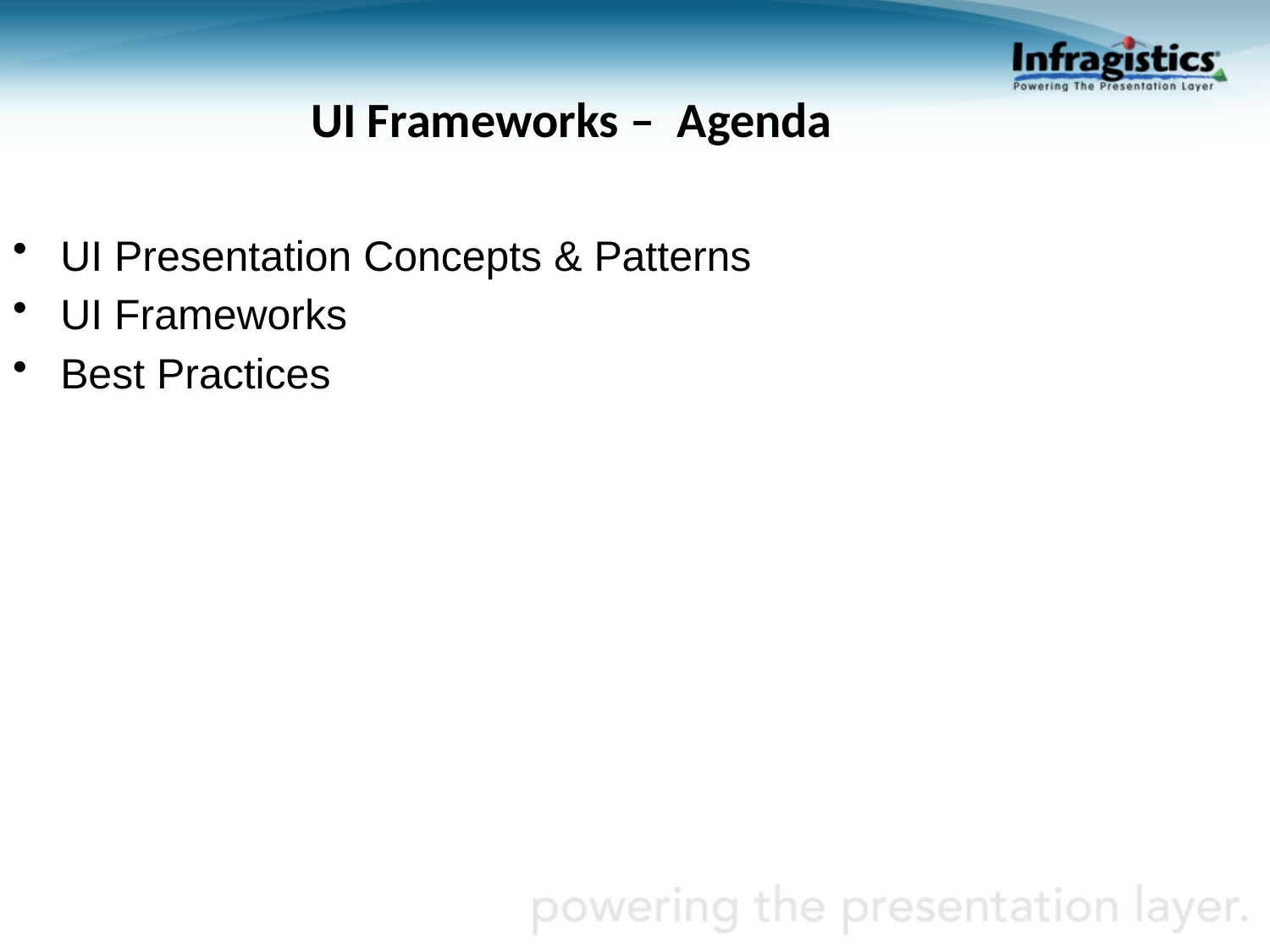

UI Frameworks –  Agenda
UI Presentation Concepts & Patterns
UI Frameworks
Best Practices